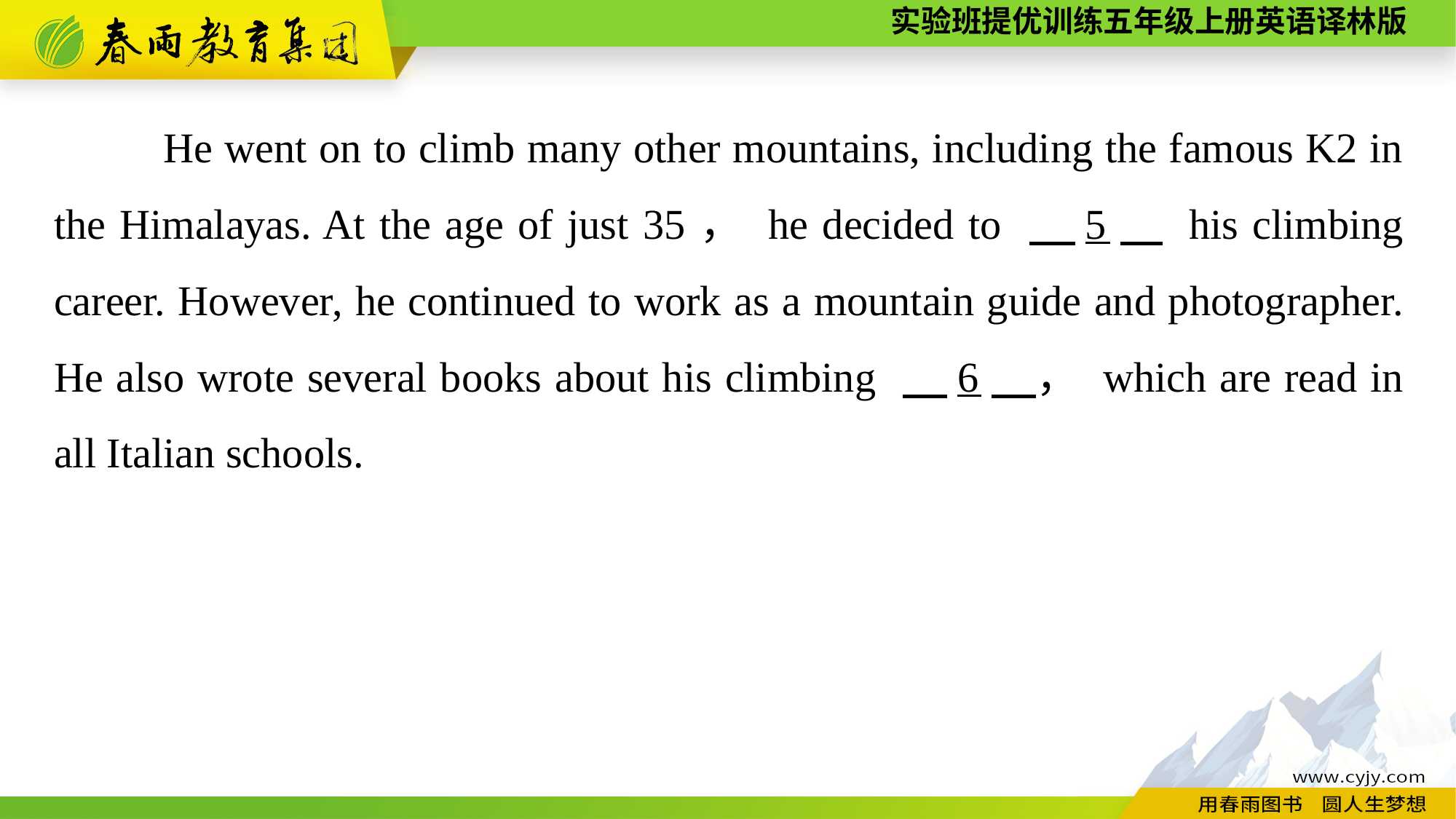

He went on to climb many other mountains, including the famous K2 in the Himalayas. At the age of just 35， he decided to 　5　 his climbing career. However, he continued to work as a mountain guide and photographer. He also wrote several books about his climbing 　6　， which are read in all Italian schools.